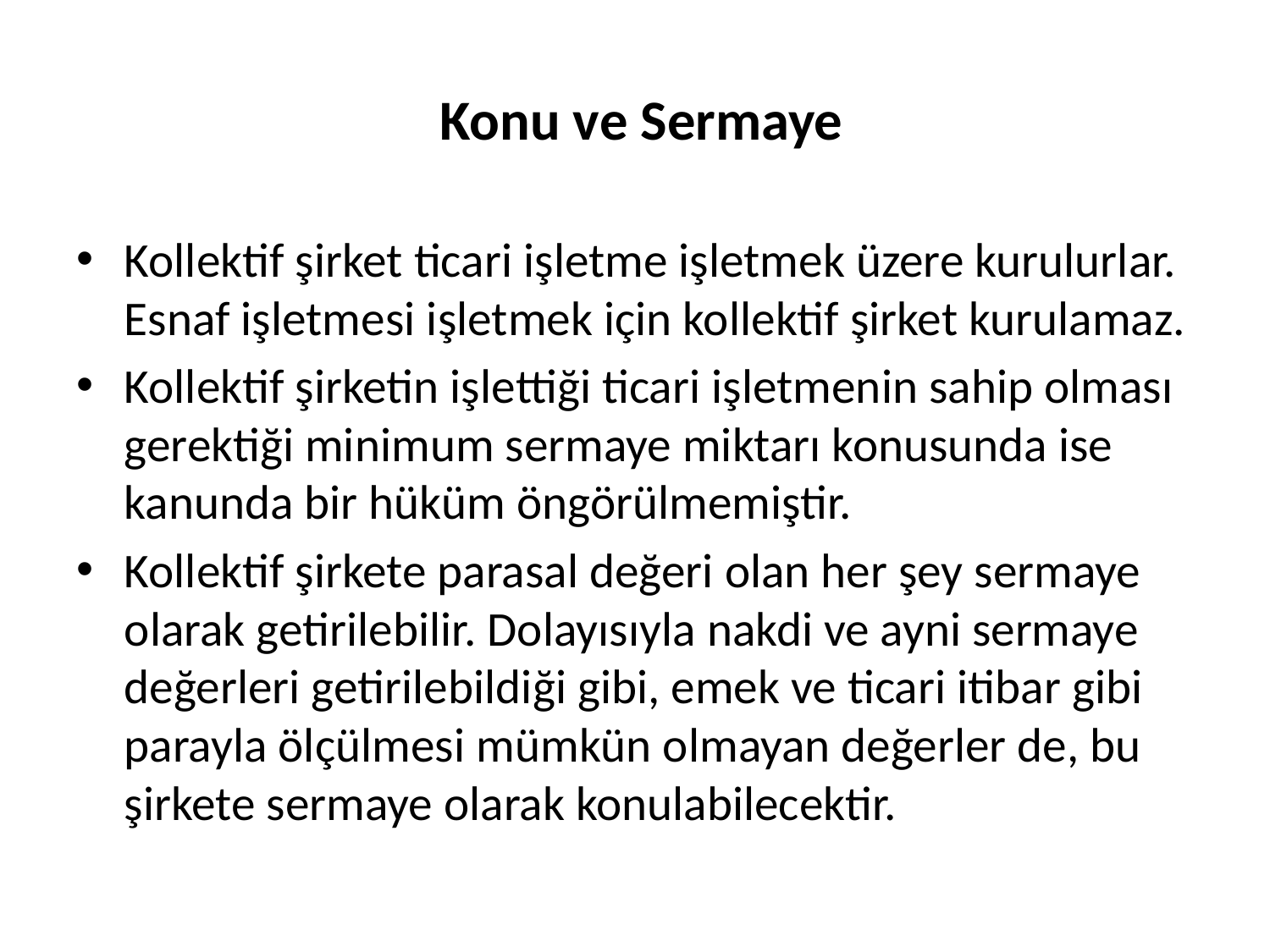

# Konu ve Sermaye
Kollektif şirket ticari işletme işletmek üzere kurulurlar. Esnaf işletmesi işletmek için kollektif şirket kurulamaz.
Kollektif şirketin işlettiği ticari işletmenin sahip olması gerektiği minimum sermaye miktarı konusunda ise kanunda bir hüküm öngörülmemiştir.
Kollektif şirkete parasal değeri olan her şey sermaye olarak getirilebilir. Dolayısıyla nakdi ve ayni sermaye değerleri getirilebildiği gibi, emek ve ticari itibar gibi parayla ölçülmesi mümkün olmayan değerler de, bu şirkete sermaye olarak konulabilecektir.